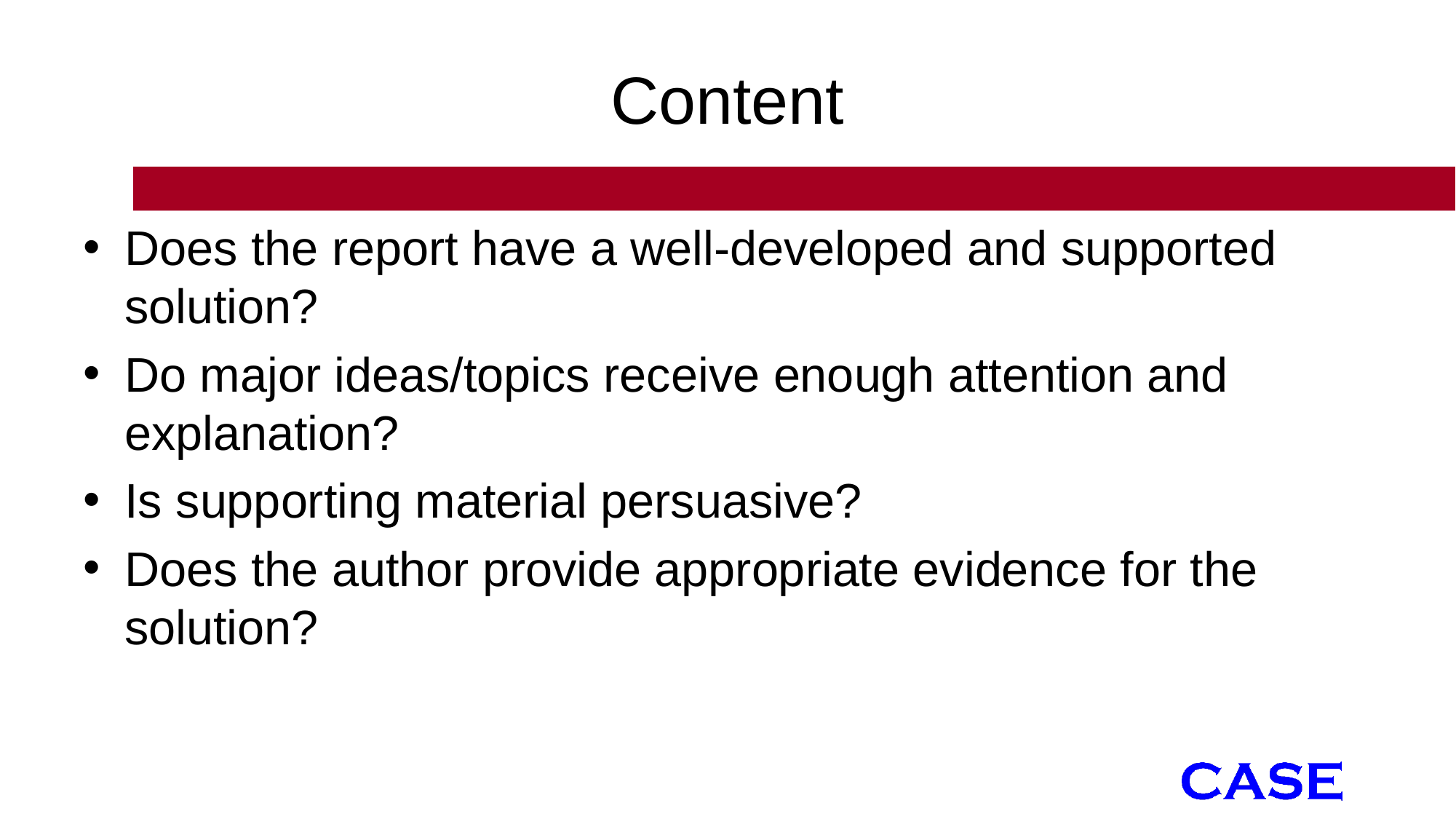

# Content
Does the report have a well-developed and supported solution?
Do major ideas/topics receive enough attention and explanation?
Is supporting material persuasive?
Does the author provide appropriate evidence for the solution?